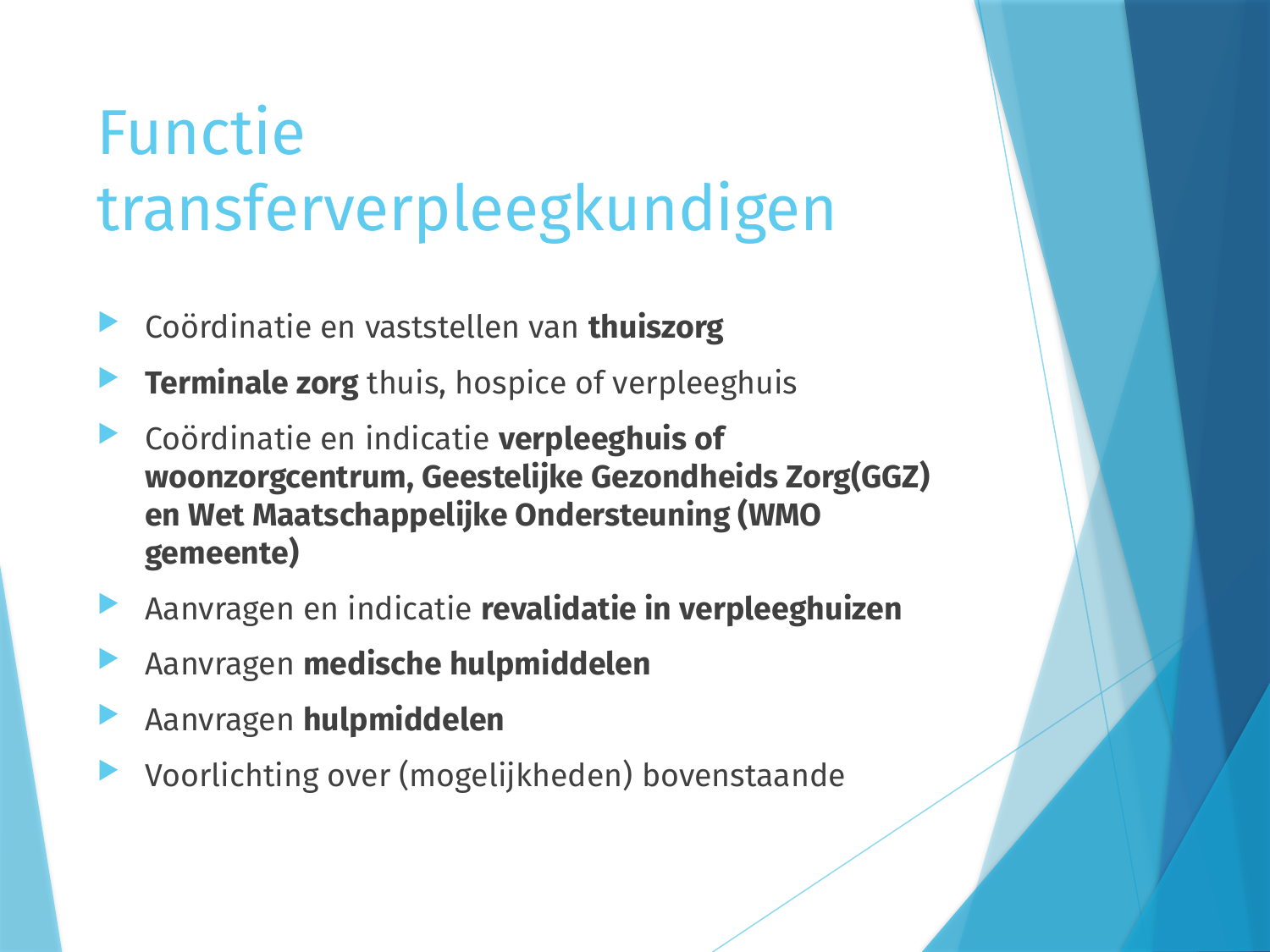

# Functie transferverpleegkundigen
Coördinatie en vaststellen van thuiszorg
Terminale zorg thuis, hospice of verpleeghuis
Coördinatie en indicatie verpleeghuis of woonzorgcentrum, Geestelijke Gezondheids Zorg(GGZ) en Wet Maatschappelijke Ondersteuning (WMO gemeente)
Aanvragen en indicatie revalidatie in verpleeghuizen
Aanvragen medische hulpmiddelen
Aanvragen hulpmiddelen
Voorlichting over (mogelijkheden) bovenstaande